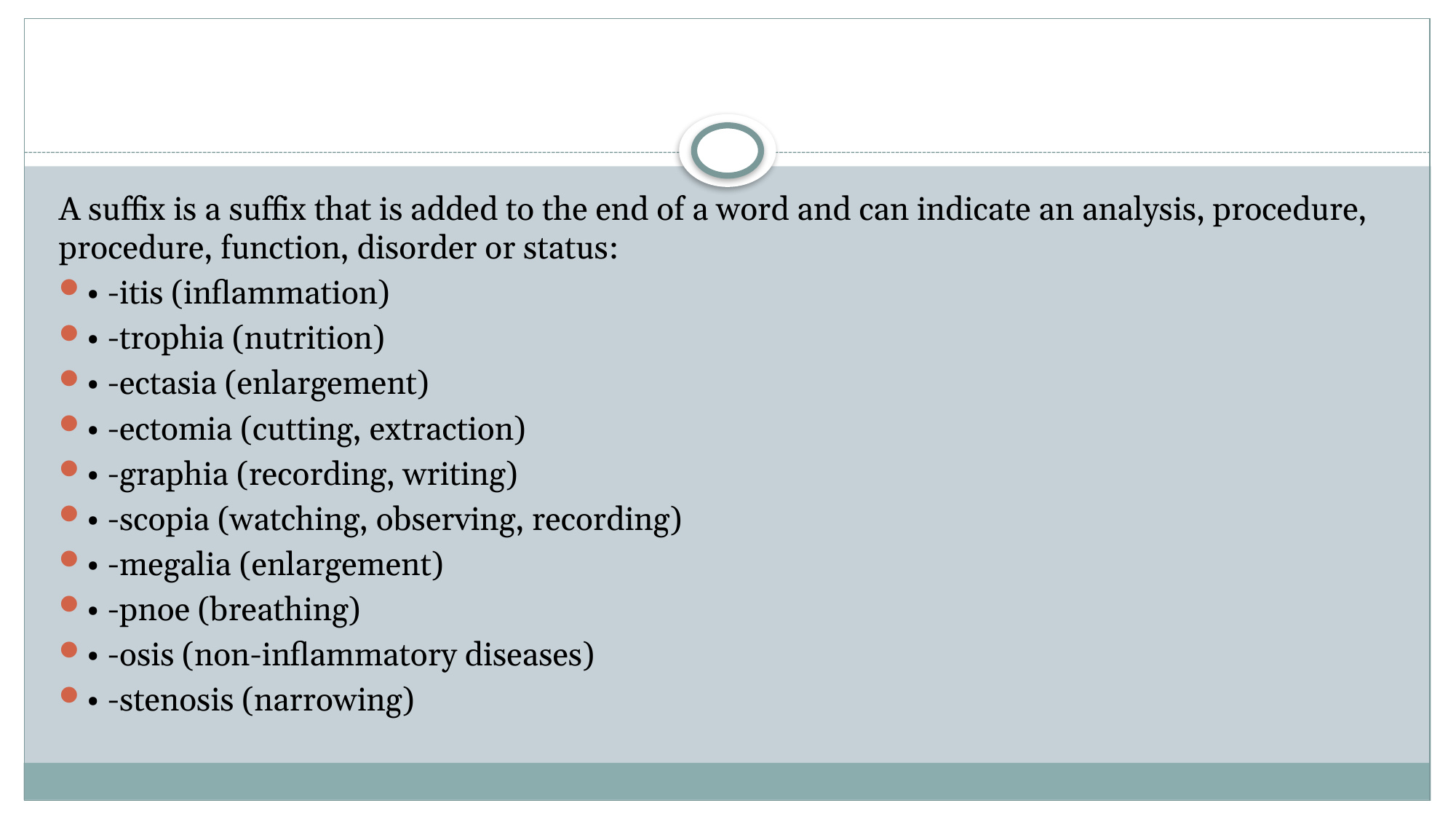

#
A suffix is ​​a suffix that is added to the end of a word and can indicate an analysis, procedure, procedure, function, disorder or status:
• -itis (inflammation)
• -trophia (nutrition)
• -ectasia (enlargement)
• -ectomia (cutting, extraction)
• -graphia (recording, writing)
• -scopia (watching, observing, recording)
• -megalia (enlargement)
• -pnoe (breathing)
• -osis (non-inflammatory diseases)
• -stenosis (narrowing)